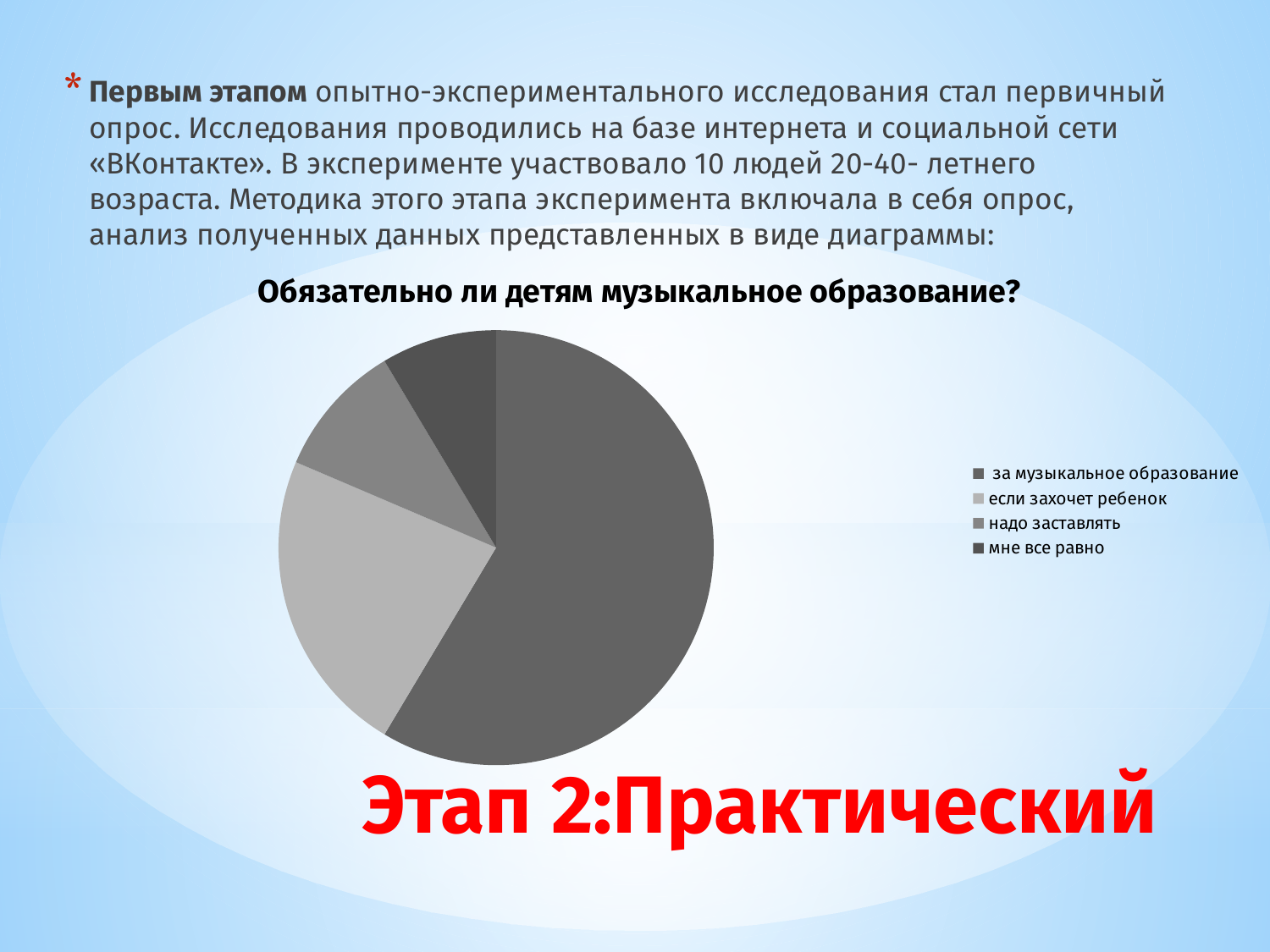

Первым этапом опытно-экспериментального исследования стал первичный опрос. Исследования проводились на базе интернета и социальной сети «ВКонтакте». В эксперименте участвовало 10 людей 20-40- летнего возраста. Методика этого этапа эксперимента включала в себя опрос, анализ полученных данных представленных в виде диаграммы:

### Chart: Обязательно ли детям музыкальное образование?

| Category | Продажи |
|---|---|
|  за музыкальное образование | 8.200000000000001 |
| если захочет ребенок | 3.2 |
| надо заставлять | 1.4 |
| мне все равно | 1.2 |
# Этап 2:Практический